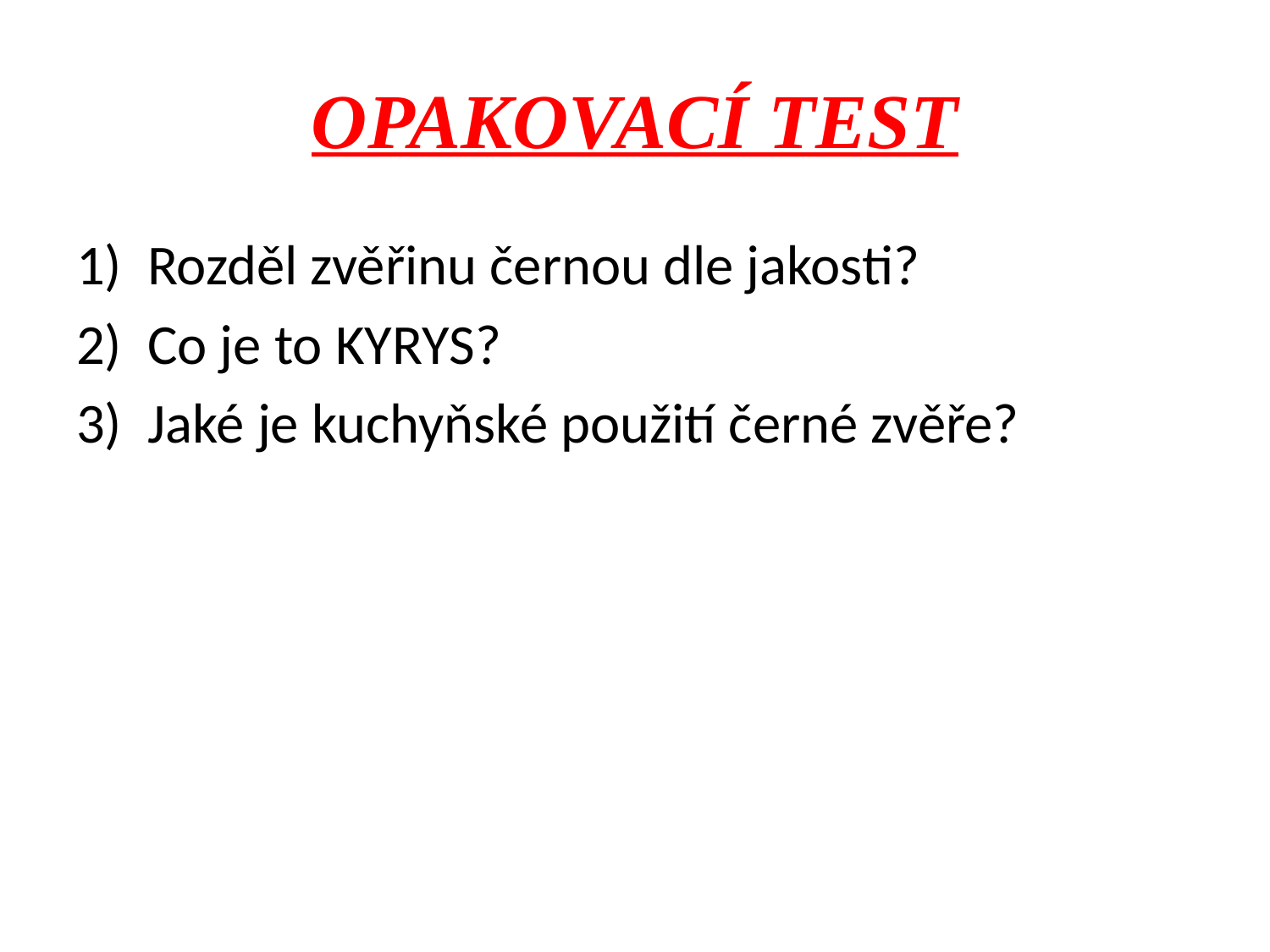

# OPAKOVACÍ TEST
Rozděl zvěřinu černou dle jakosti?
Co je to KYRYS?
Jaké je kuchyňské použití černé zvěře?